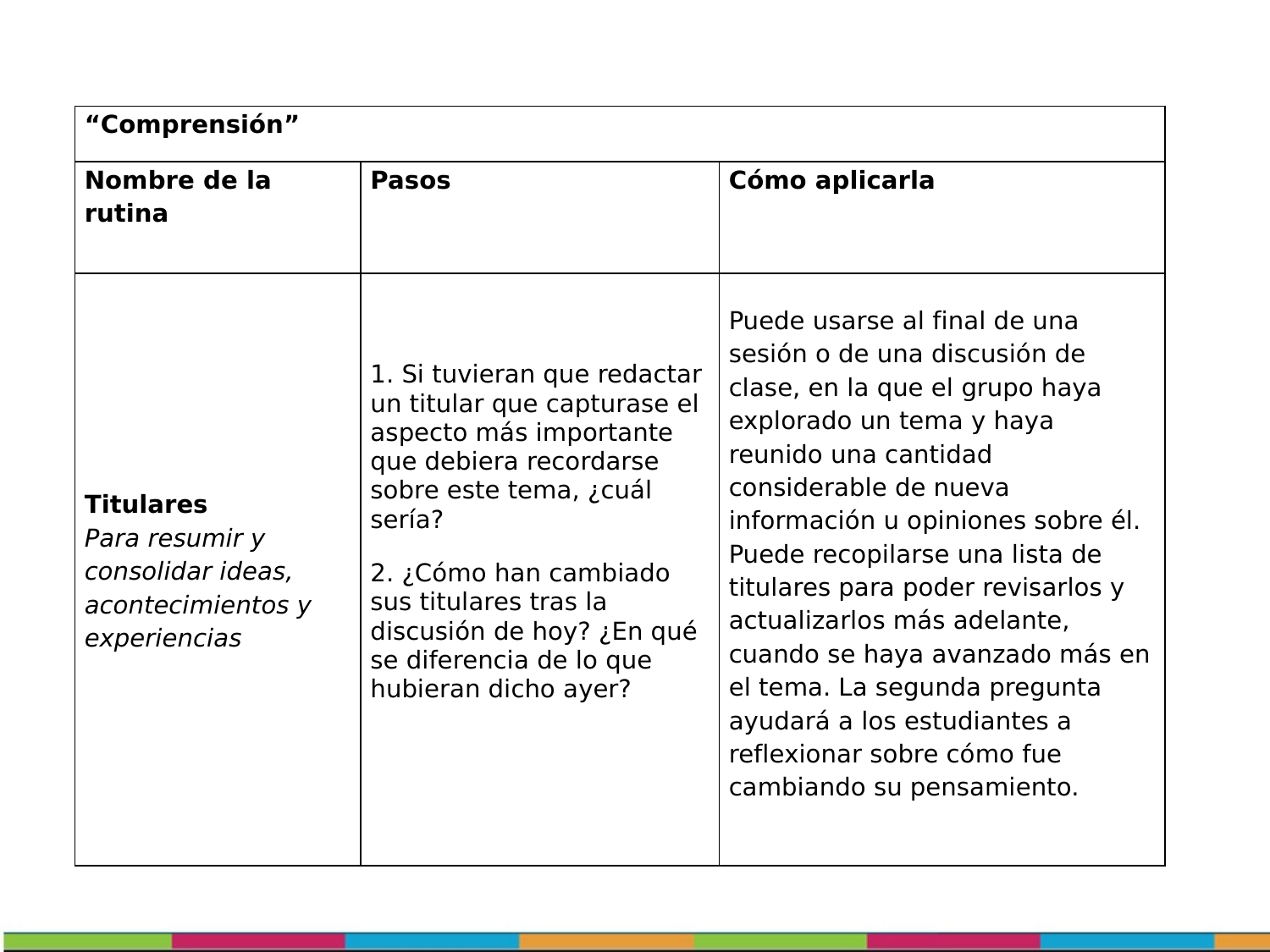

| “Comprensión” |  |  |
| --- | --- | --- |
| Nombre de la rutina | Pasos | Cómo aplicarla |
| Titulares Para resumir y consolidar ideas, acontecimientos y experiencias | 1. Si tuvieran que redactar un titular que capturase el aspecto más importante que debiera recordarse sobre este tema, ¿cuál sería? 2. ¿Cómo han cambiado sus titulares tras la discusión de hoy? ¿En qué se diferencia de lo que hubieran dicho ayer? | Puede usarse al final de una sesión o de una discusión de clase, en la que el grupo haya explorado un tema y haya reunido una cantidad considerable de nueva información u opiniones sobre él. Puede recopilarse una lista de titulares para poder revisarlos y actualizarlos más adelante, cuando se haya avanzado más en el tema. La segunda pregunta ayudará a los estudiantes a reflexionar sobre cómo fue cambiando su pensamiento. |